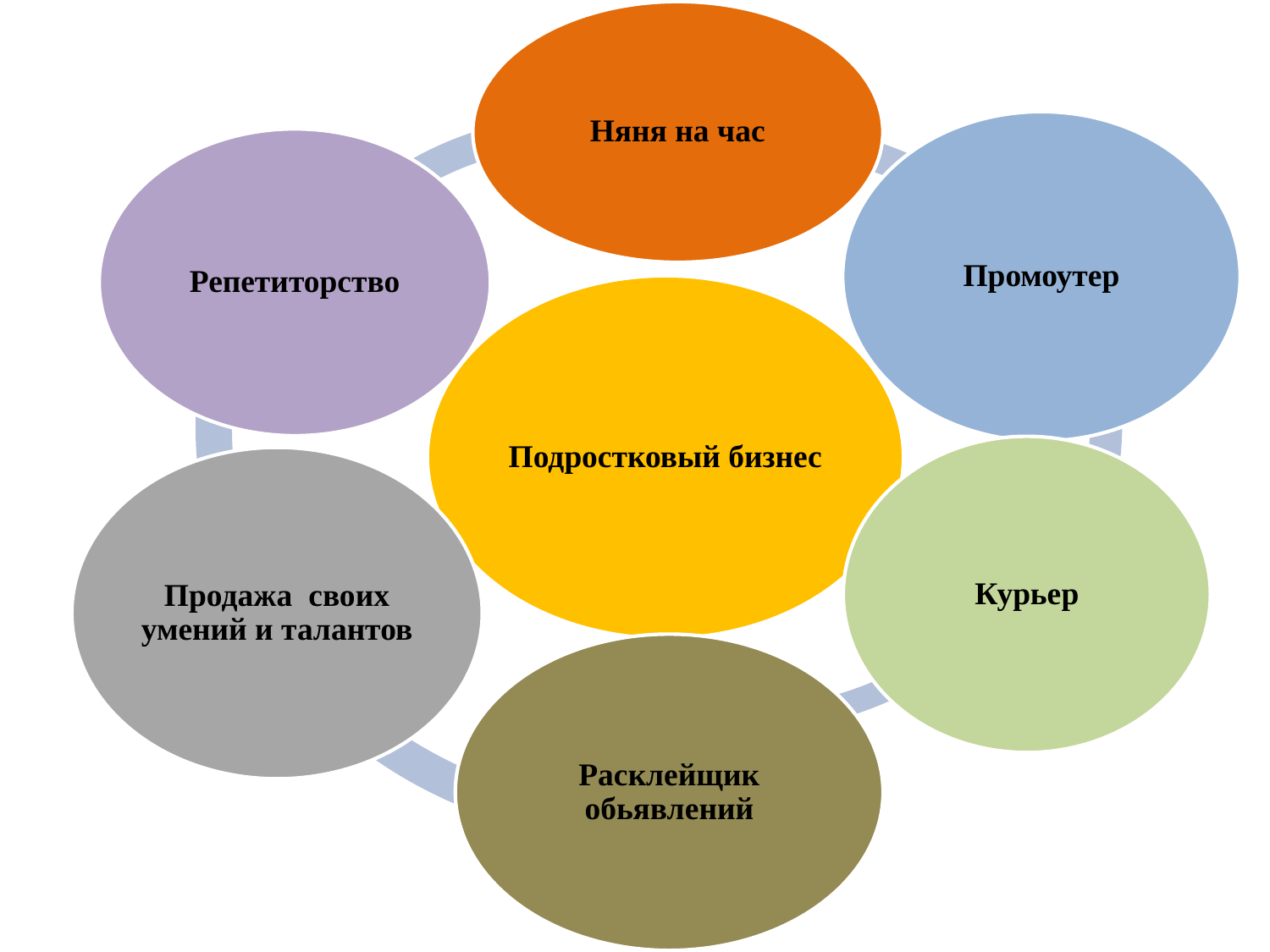

Подростковый бизнес
Няня на час
Промоутер
Курьер
Расклейщик обьявлений
Продажа  своих умений и талантов
Репетиторство